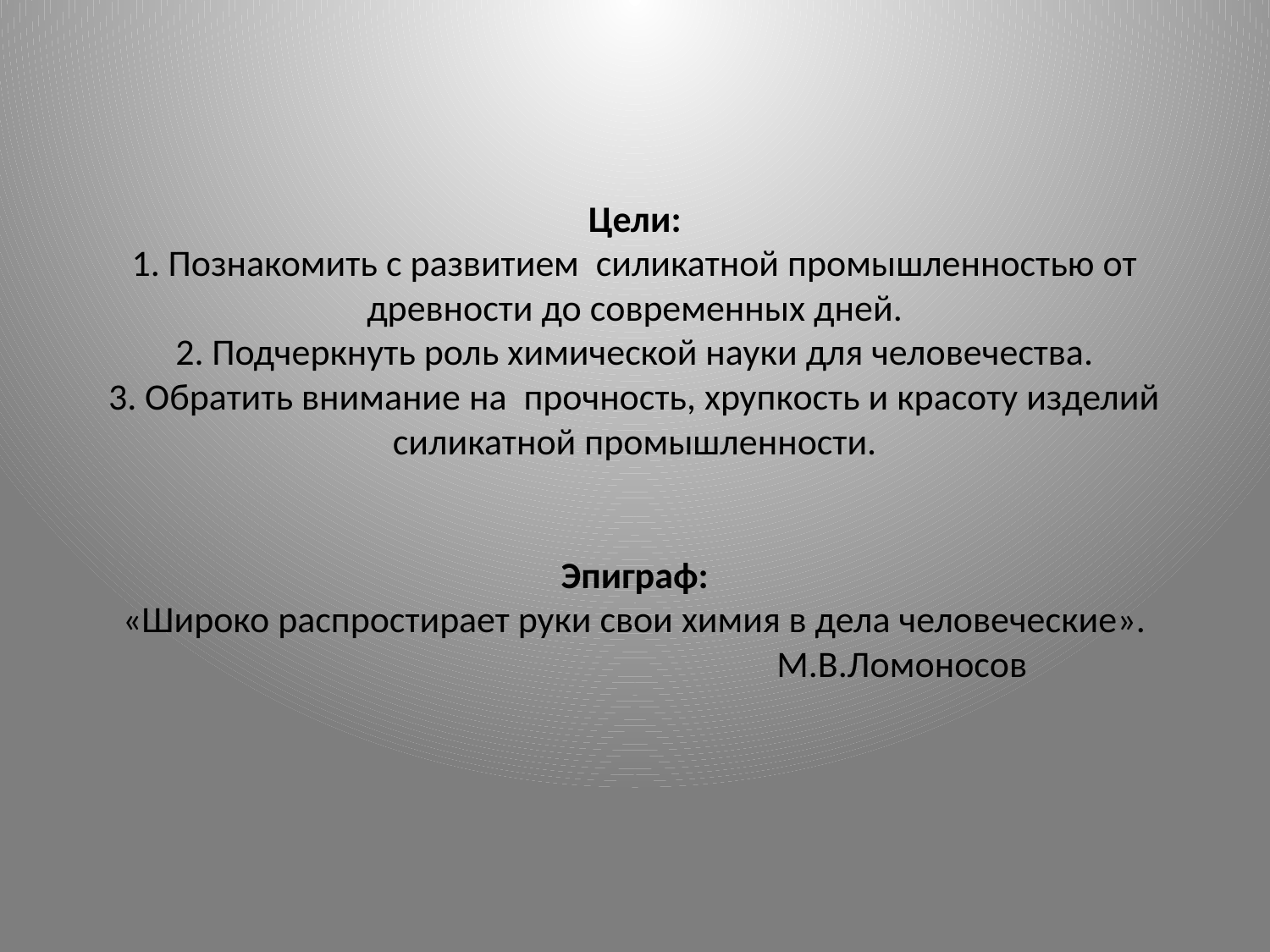

# Цели: 1. Познакомить с развитием  силикатной промышленностью от древности до современных дней. 2. Подчеркнуть роль химической науки для человечества. 3. Обратить внимание на  прочность, хрупкость и красоту изделий силикатной промышленности. Эпиграф: «Широко распростирает руки свои химия в дела человеческие». М.В.Ломоносов